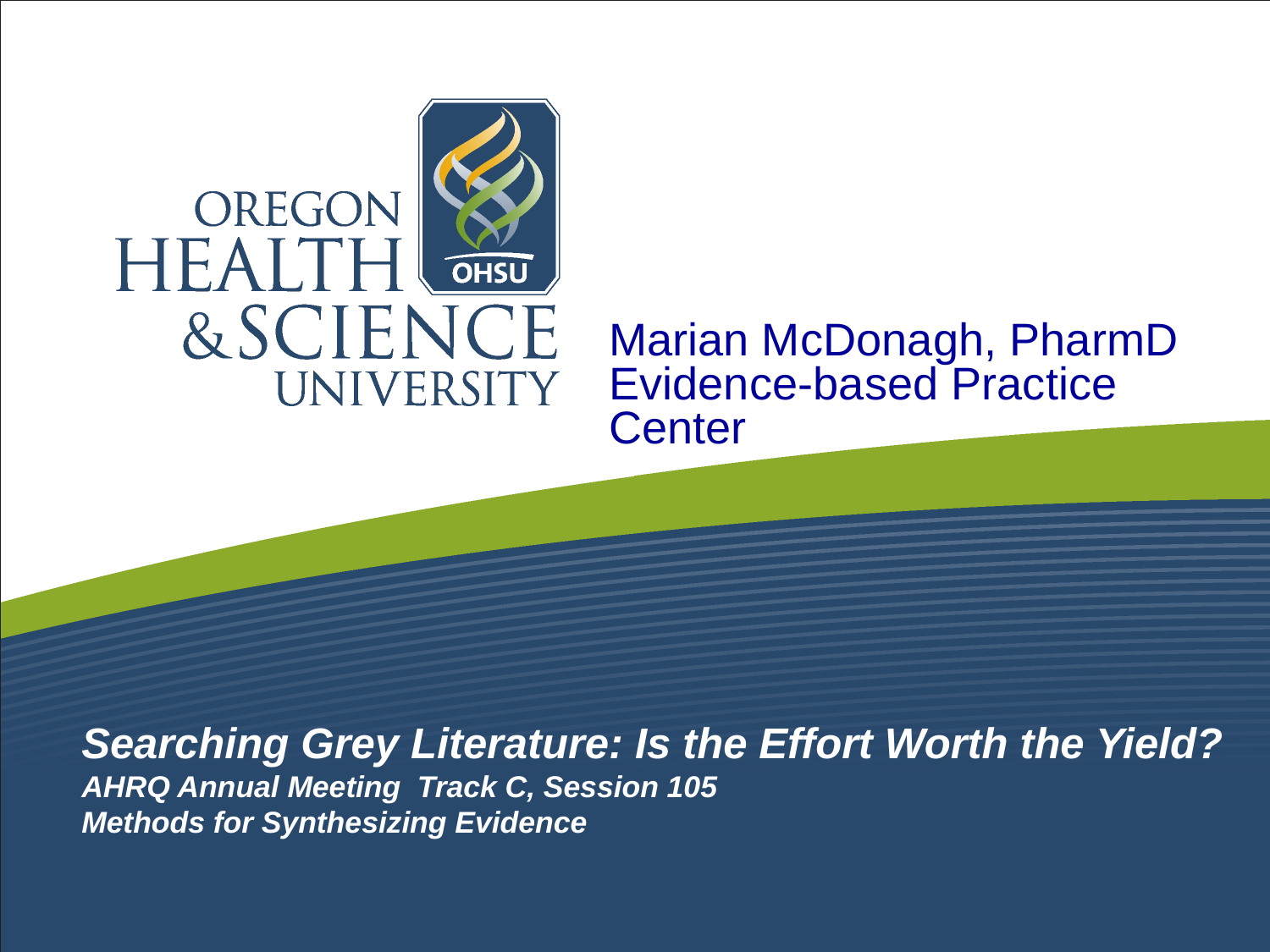

Marian McDonagh, PharmD
Evidence-based Practice Center
# Searching Grey Literature: Is the Effort Worth the Yield? AHRQ Annual Meeting  Track C, Session 105 Methods for Synthesizing Evidence